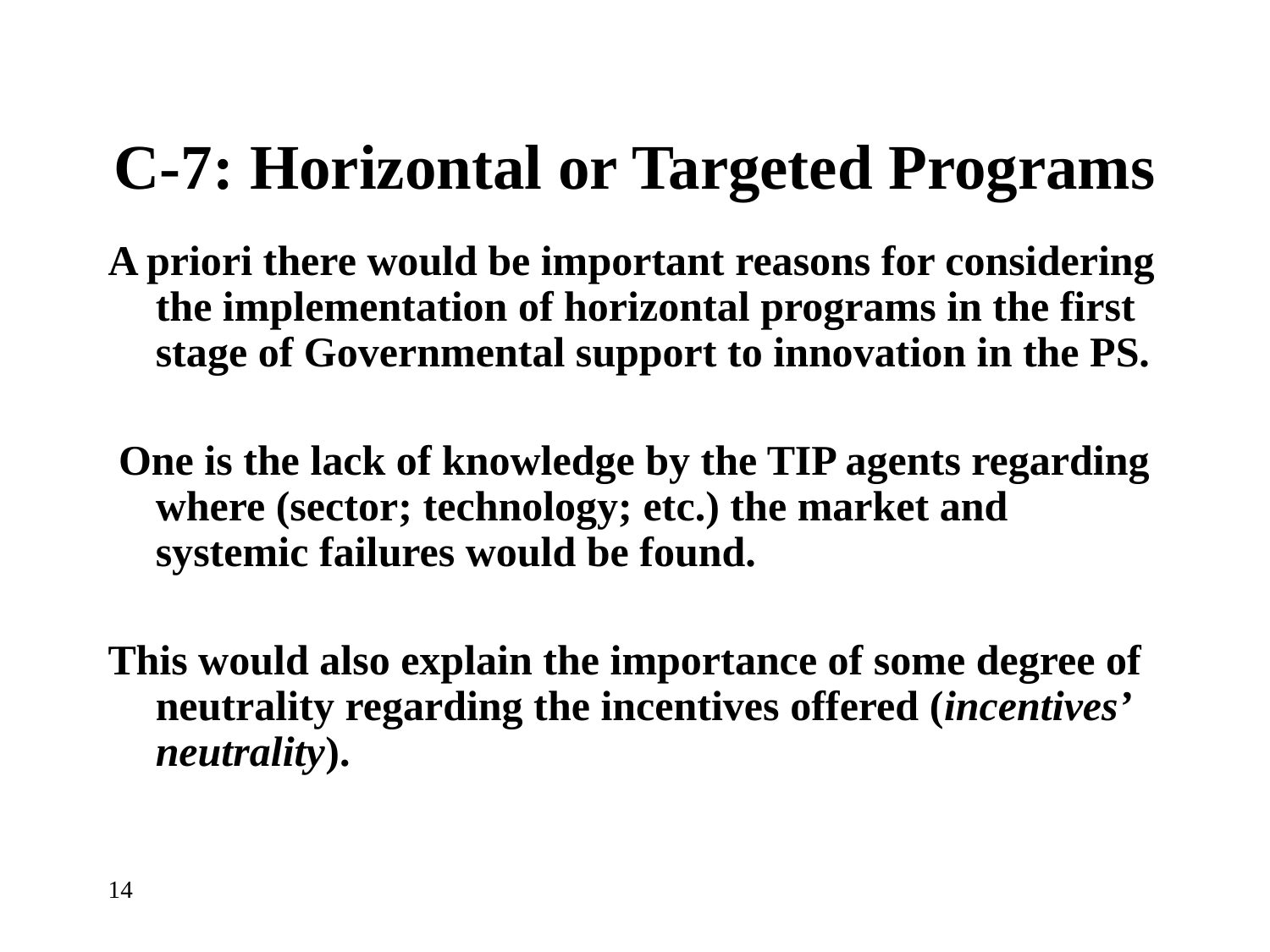

# C-7: Horizontal or Targeted Programs
A priori there would be important reasons for considering the implementation of horizontal programs in the first stage of Governmental support to innovation in the PS.

 One is the lack of knowledge by the TIP agents regarding where (sector; technology; etc.) the market and systemic failures would be found.

This would also explain the importance of some degree of neutrality regarding the incentives offered (incentives’ neutrality).

14